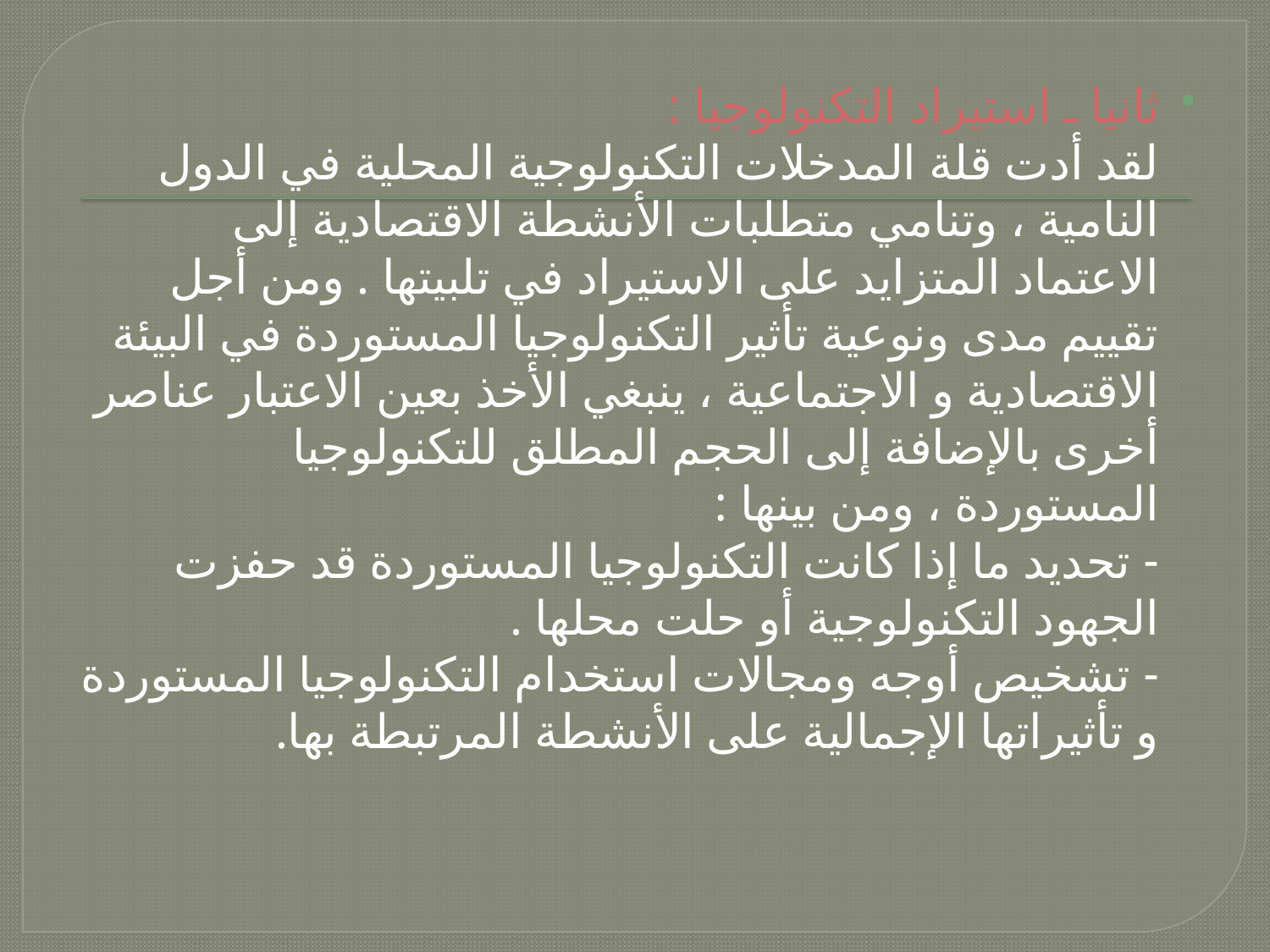

ثانيا ـ استيراد التكنولوجيا :
لقد أدت قلة المدخلات التكنولوجية المحلية في الدول النامية ، وتنامي متطلبات الأنشطة الاقتصادية إلى الاعتماد المتزايد على الاستيراد في تلبيتها . ومن أجل تقييم مدى ونوعية تأثير التكنولوجيا المستوردة في البيئة الاقتصادية و الاجتماعية ، ينبغي الأخذ بعين الاعتبار عناصر أخرى بالإضافة إلى الحجم المطلق للتكنولوجيا المستوردة ، ومن بينها :
- تحديد ما إذا كانت التكنولوجيا المستوردة قد حفزت الجهود التكنولوجية أو حلت محلها .
- تشخيص أوجه ومجالات استخدام التكنولوجيا المستوردة و تأثيراتها الإجمالية على الأنشطة المرتبطة بها.